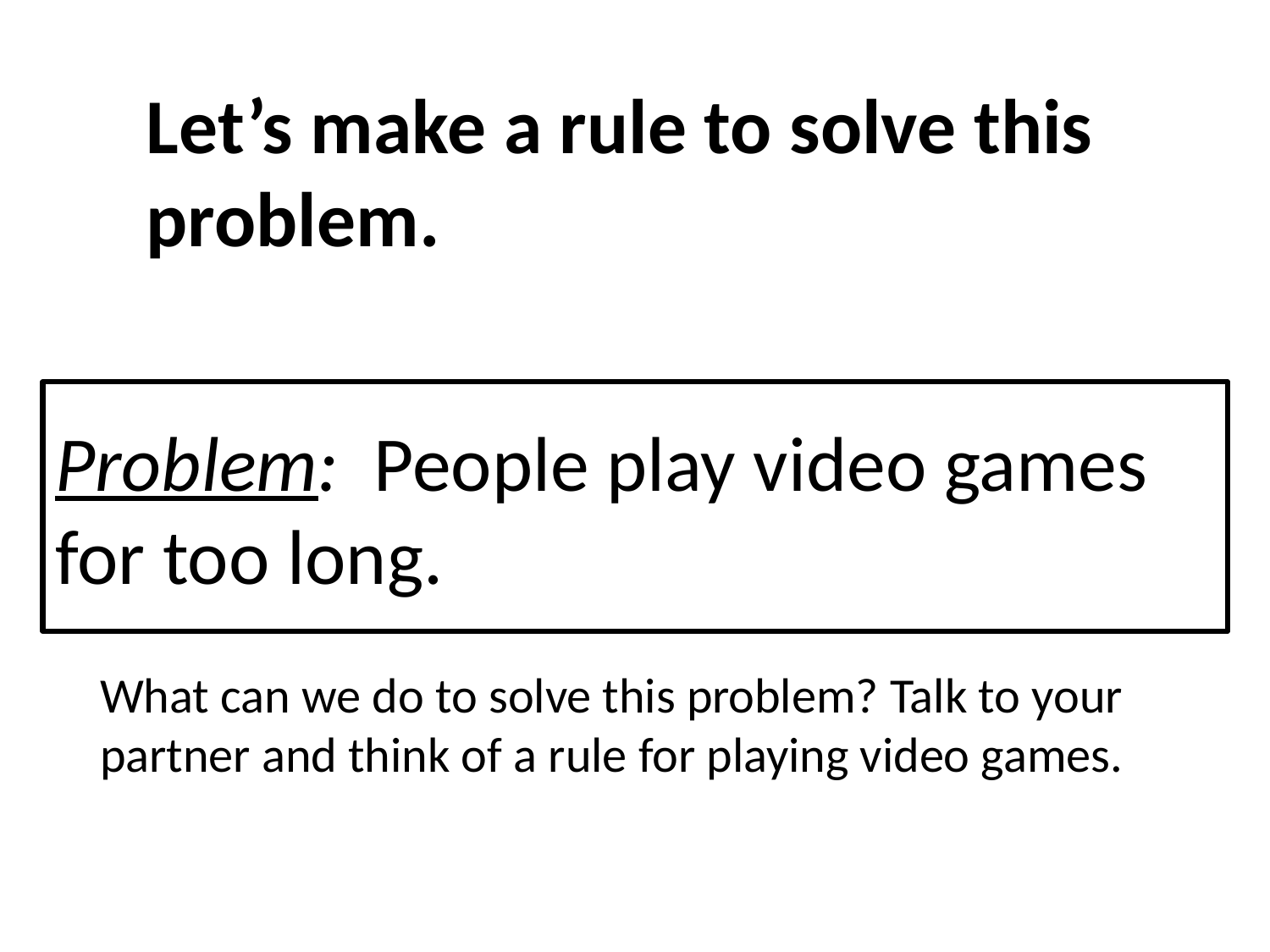

# Let’s make a rule to solve this problem.

Problem:  People play video games for too long.

    What can we do to solve this problem? Talk to your
    partner and think of a rule for playing video games.